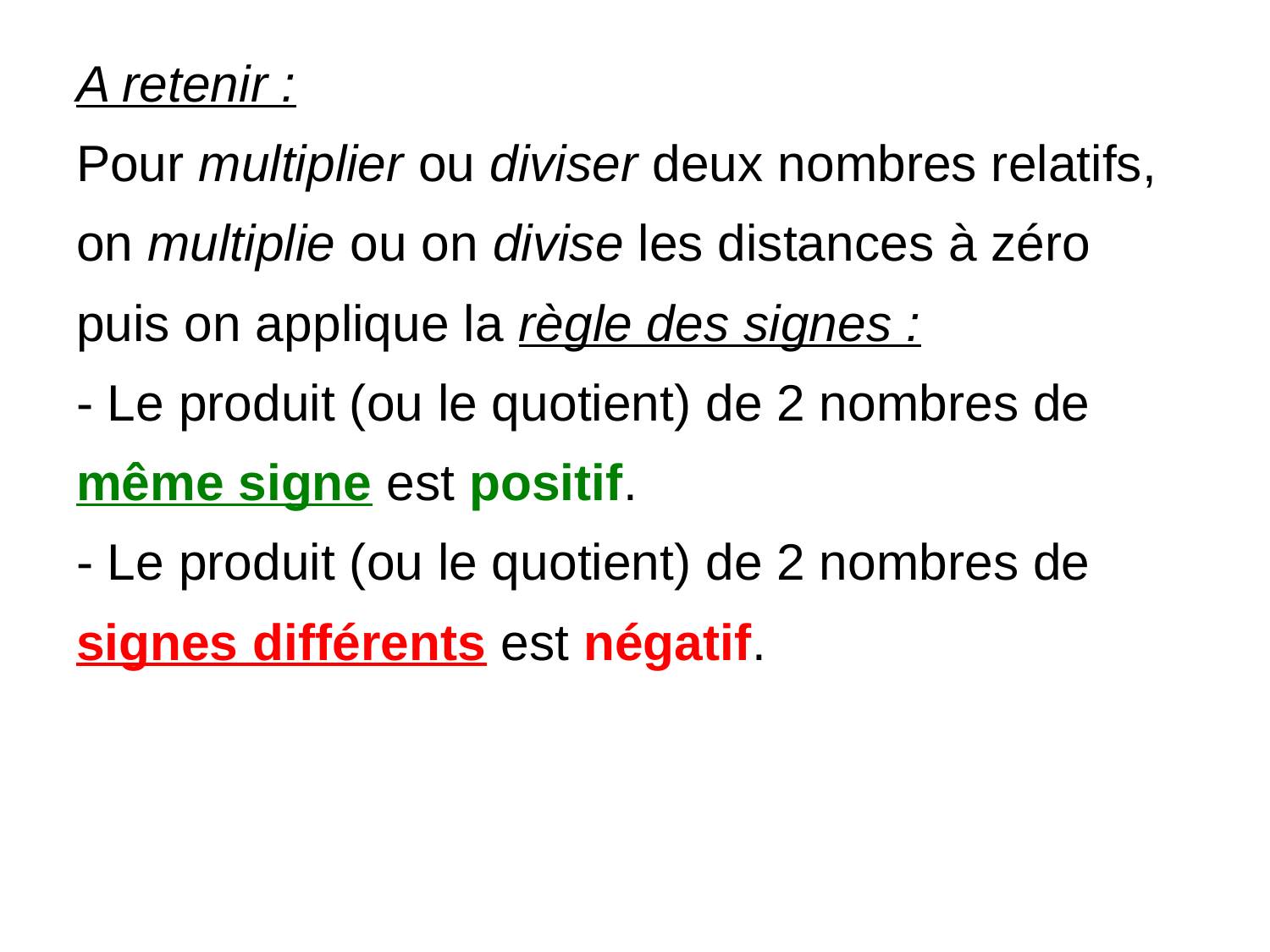

A retenir :
Pour multiplier ou diviser deux nombres relatifs, on multiplie ou on divise les distances à zéro puis on applique la règle des signes :
- Le produit (ou le quotient) de 2 nombres de même signe est positif.
- Le produit (ou le quotient) de 2 nombres de signes différents est négatif.